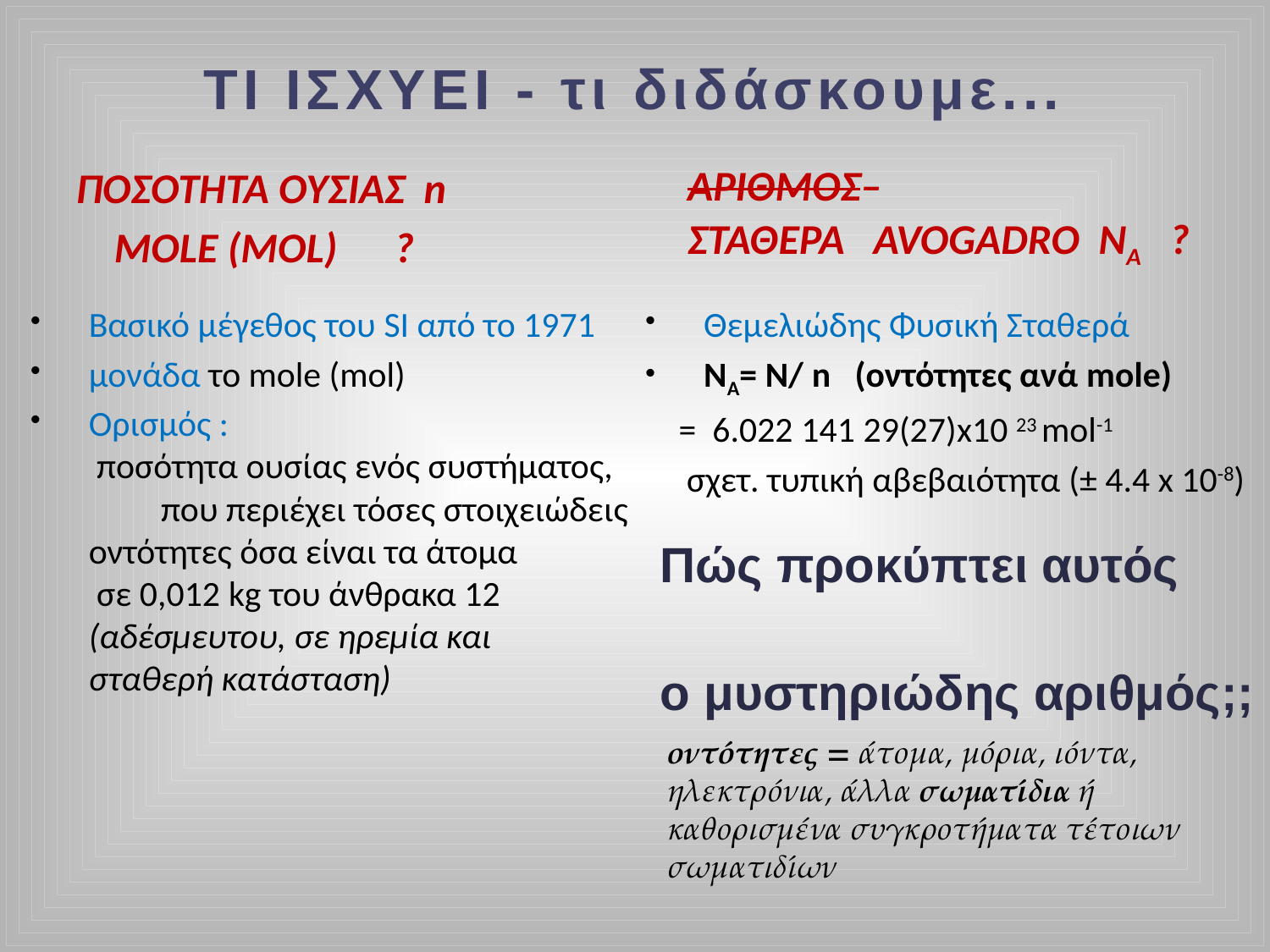

# ΤΙ ΙΣΧΥΕΙ - τι διδάσκουμε...
ΑριθμοΣ–
Σταθερα   Avogadro  NA   ?
ΠΟΣΟΤΗΤΑ ΟΥΣΙΑΣ  n
    MOLE (mol)      ?
Βασικό μέγεθος του SI από το 1971
μονάδα το mole (mol)
Ορισμός :                                                    ποσότητα ουσίας ενός συστήματος,            που περιέχει τόσες στοιχειώδεις οντότητες όσα είναι τα άτομα                σε 0,012 kg του άνθρακα 12 (αδέσμευτου, σε ηρεμία και              σταθερή κατάσταση)

Θεμελιώδης Φυσική Σταθερά
NA= N/ n   (οντότητες ανά mole)
    =  6.022 141 29(27)x10 23 mol-1
     σχετ. τυπική αβεβαιότητα (± 4.4 x 10-8)

 Πώς προκύπτει αυτός
 ο μυστηριώδης αριθμός;;

οντότητες = άτομα, μόρια, ιόντα, ηλεκτρόνια, άλλα σωματίδια ή καθορισμένα συγκροτήματα τέτοιων σωματιδίων